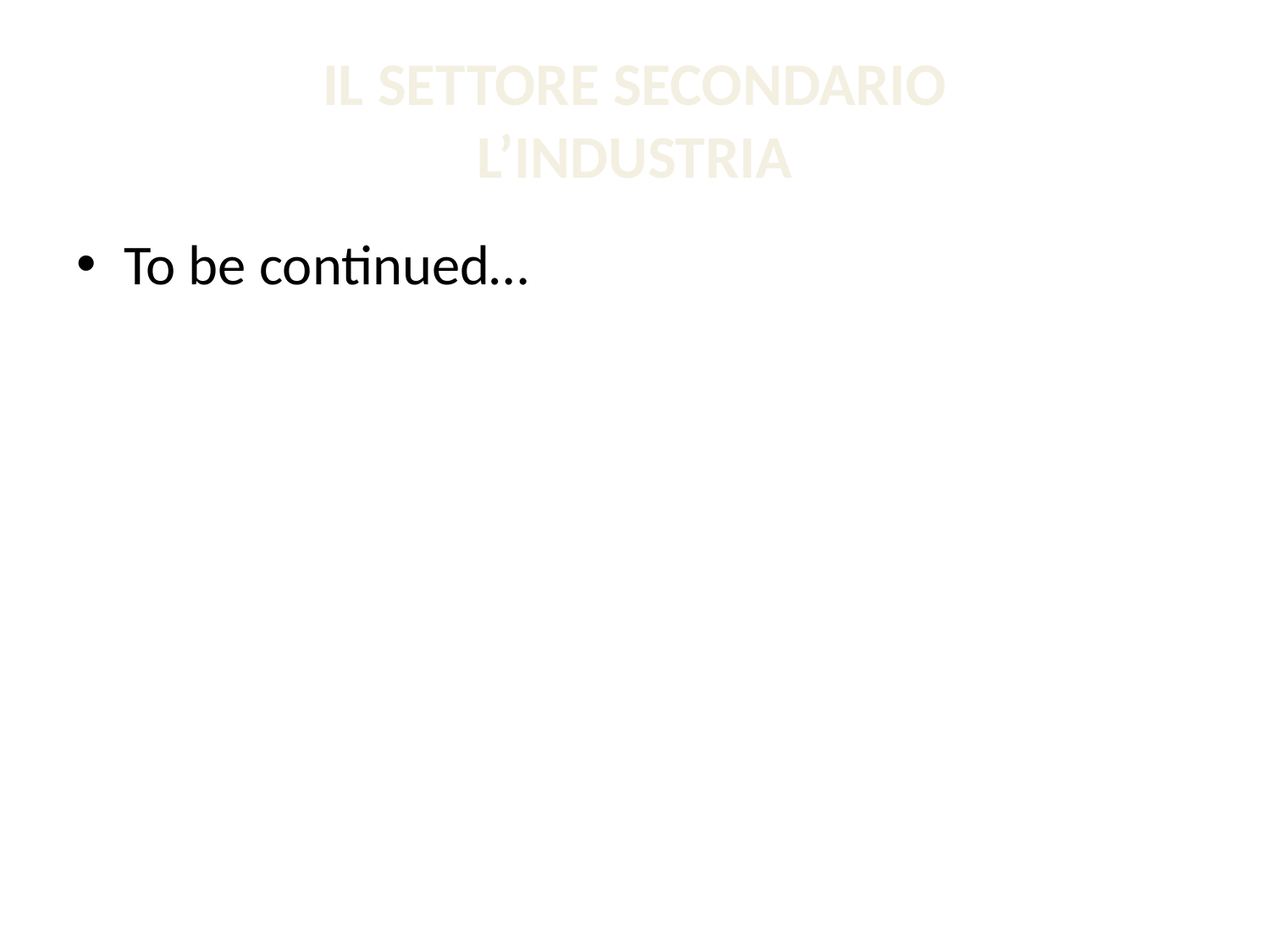

# IL SETTORE SECONDARIO L’INDUSTRIA
To be continued…